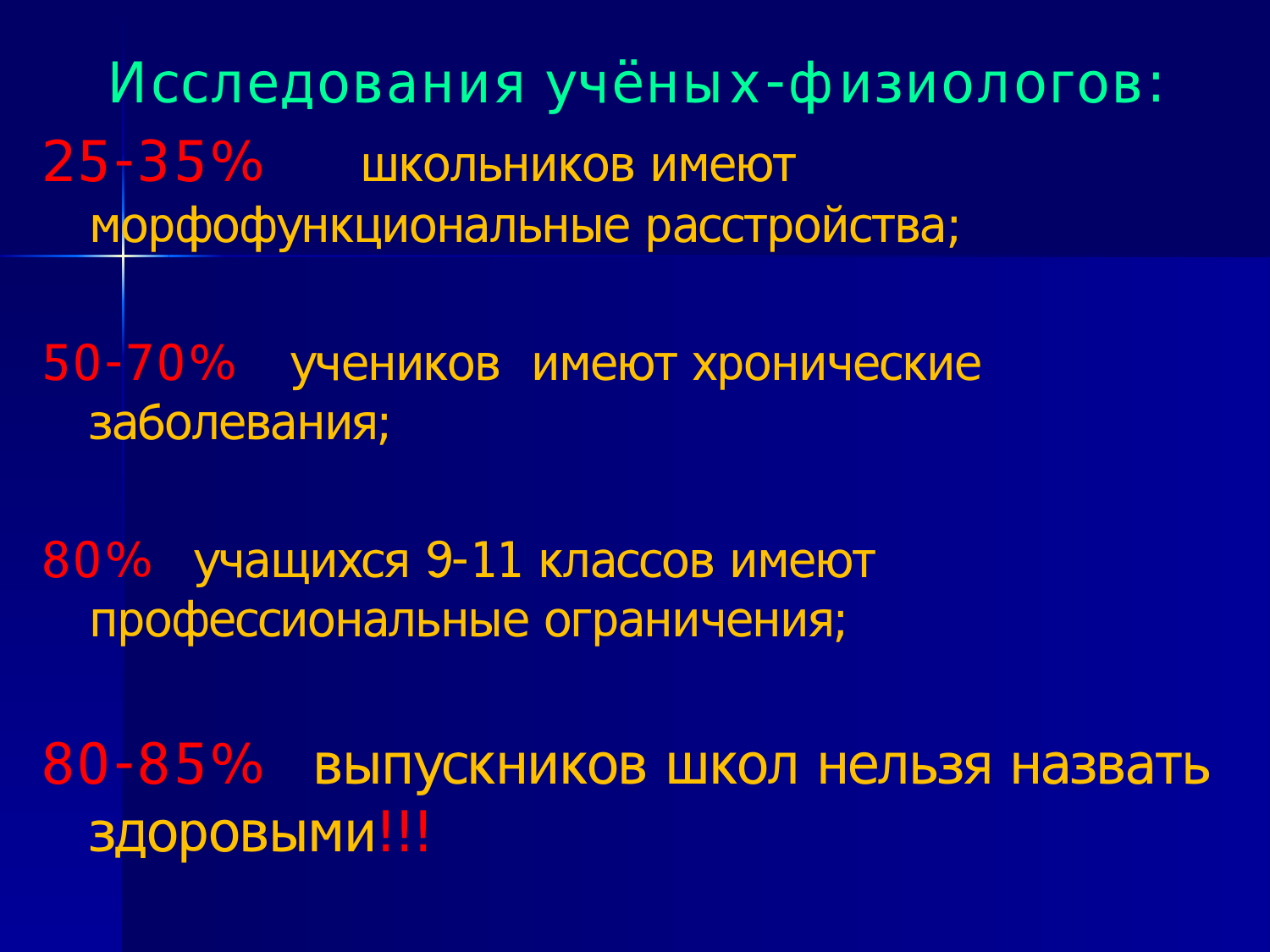

Исследования учёных-физиологов:
25-35%     школьников имеют                морфофункциональные расстройства;

50-70%   учеников  имеют хронические заболевания;

80%  учащихся 9-11 классов имеют   профессиональные ограничения;

80-85%  выпускников школ нельзя назвать здоровыми!!!